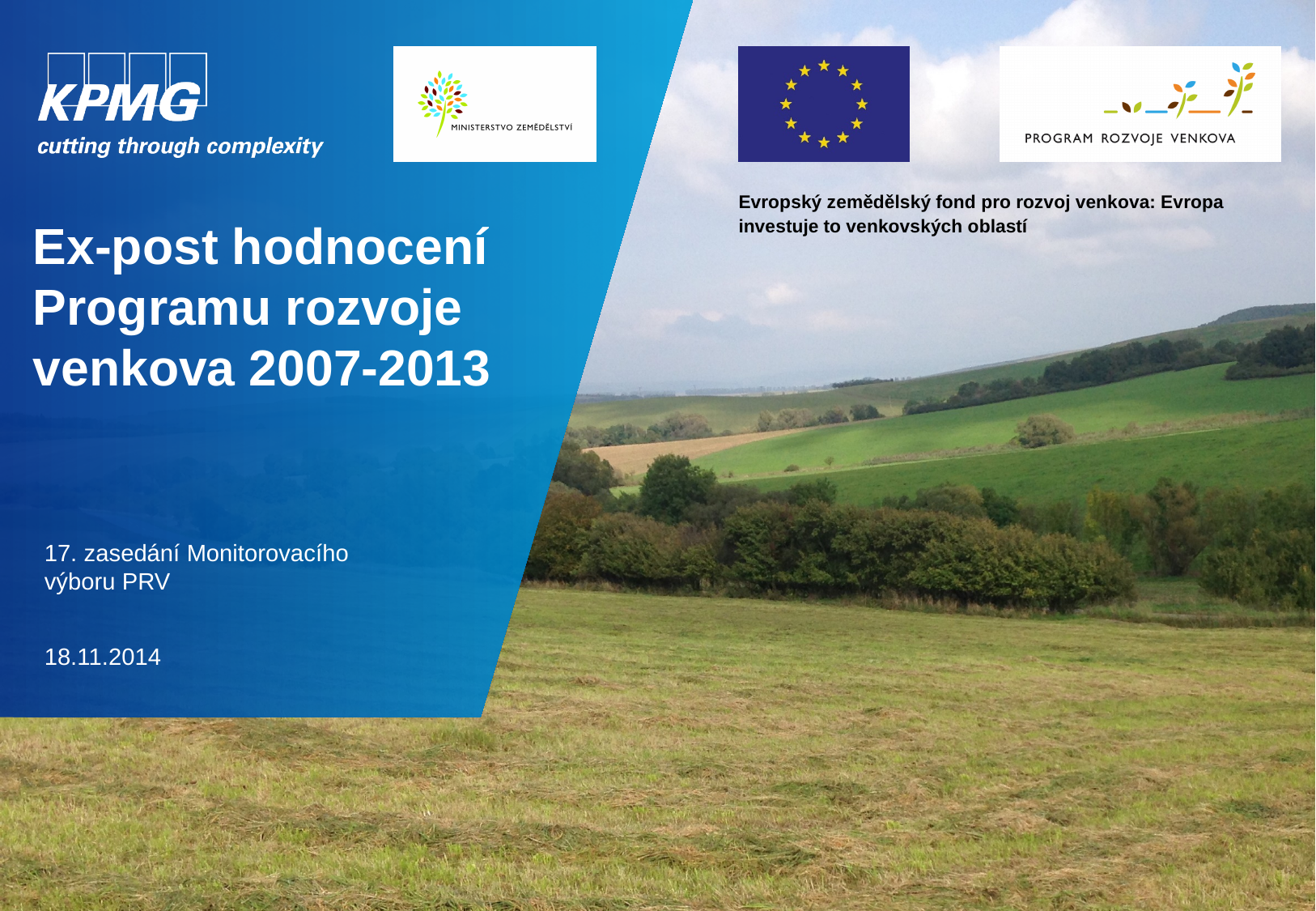

Evropský zemědělský fond pro rozvoj venkova: Evropa investuje to venkovských oblastí
# Ex-post hodnocení Programu rozvoje venkova 2007-2013
17. zasedání Monitorovacího výboru PRV

18.11.2014